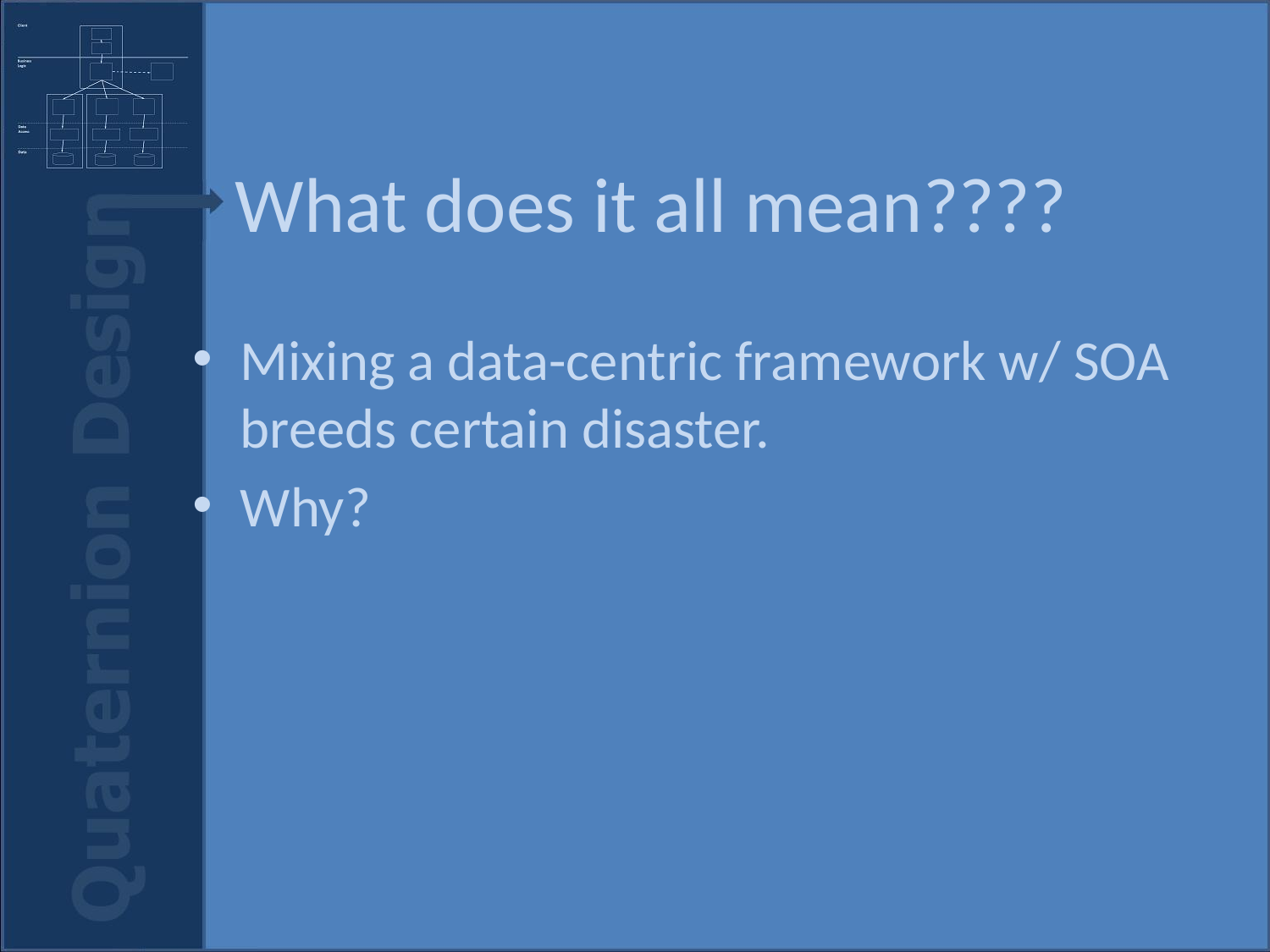

# What does it all mean????
Mixing a data-centric framework w/ SOA breeds certain disaster.
Why?